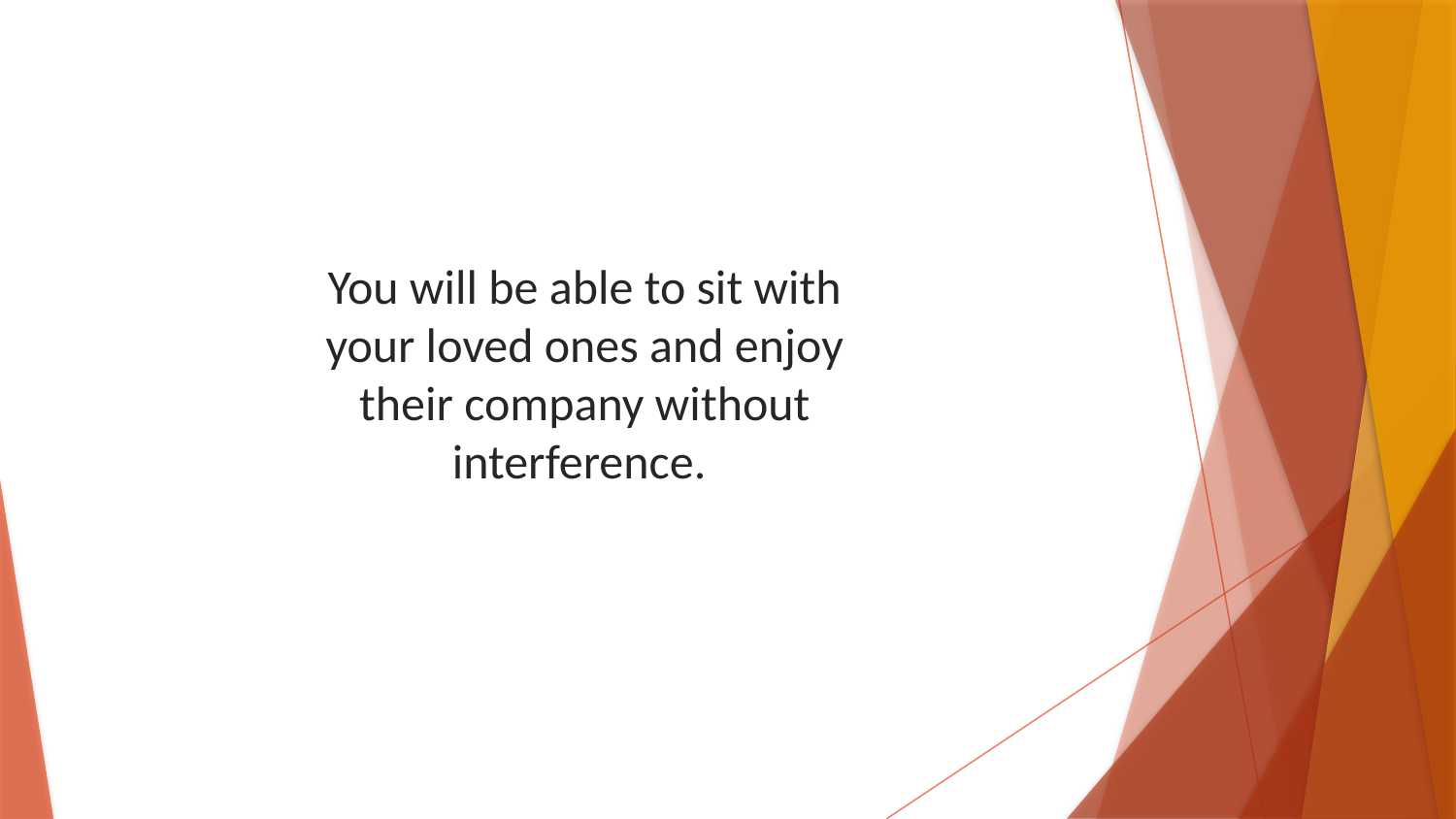

You will be able to sit with your loved ones and enjoy their company without interference.